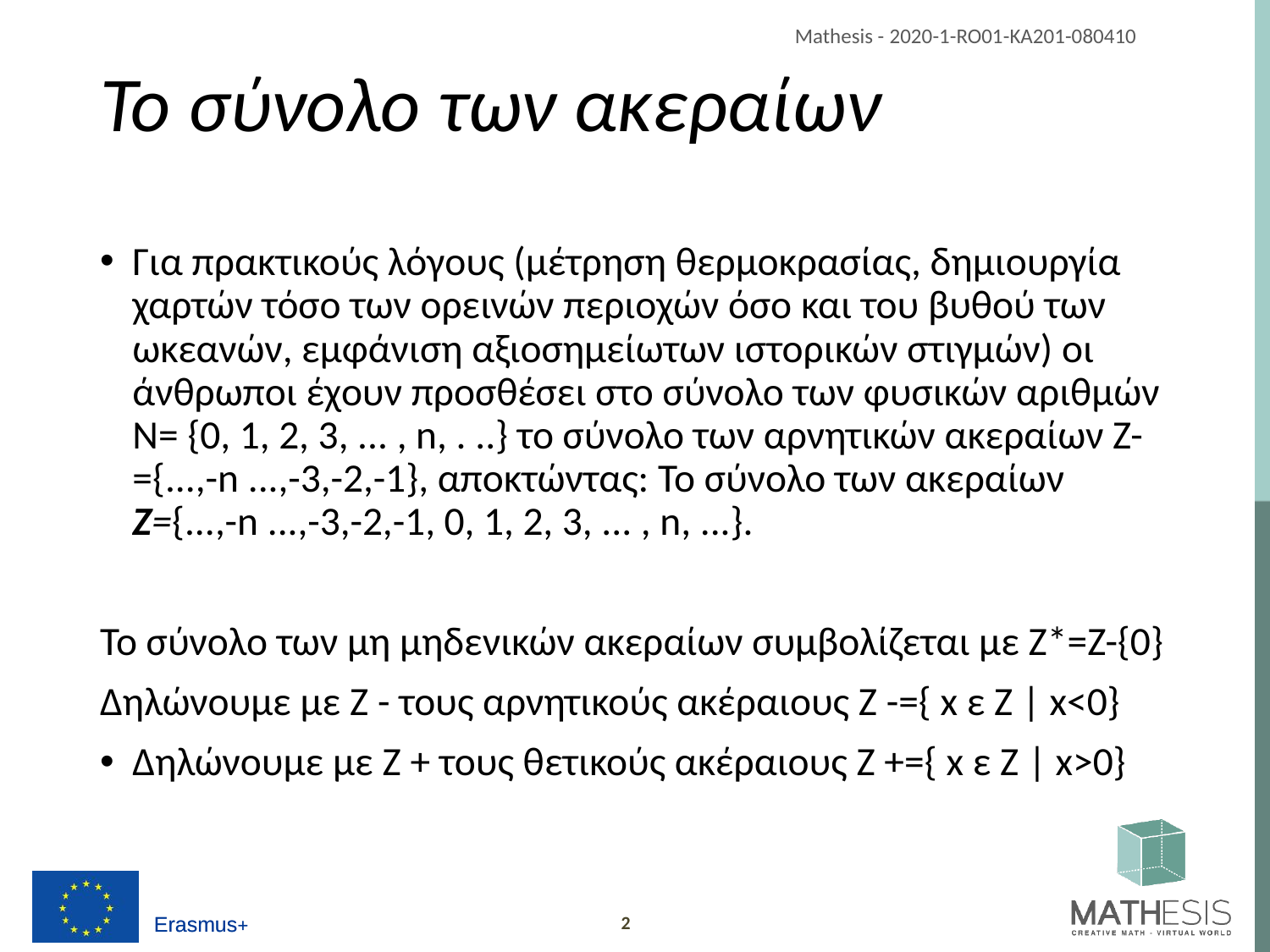

# Το σύνολο των ακεραίων

Για πρακτικούς λόγους (μέτρηση θερμοκρασίας, δημιουργία χαρτών τόσο των ορεινών περιοχών όσο και του βυθού των ωκεανών, εμφάνιση αξιοσημείωτων ιστορικών στιγμών) οι άνθρωποι έχουν προσθέσει στο σύνολο των φυσικών αριθμών N= {0, 1, 2, 3, ... , n, . ..} το σύνολο των αρνητικών ακεραίων Z-={...,-n ...,-3,-2,-1}, αποκτώντας: Το σύνολο των ακεραίων	Z={...,-n ...,-3,-2,-1, 0, 1, 2, 3, ... , n, ...}.

Το σύνολο των μη μηδενικών ακεραίων συμβολίζεται με Z*=Z-{0}
Δηλώνουμε με Z - τους αρνητικούς ακέραιους Z -={ x ε Z | x<0}
Δηλώνουμε με Z + τους θετικούς ακέραιους Z +={ x ε Z | x>0}